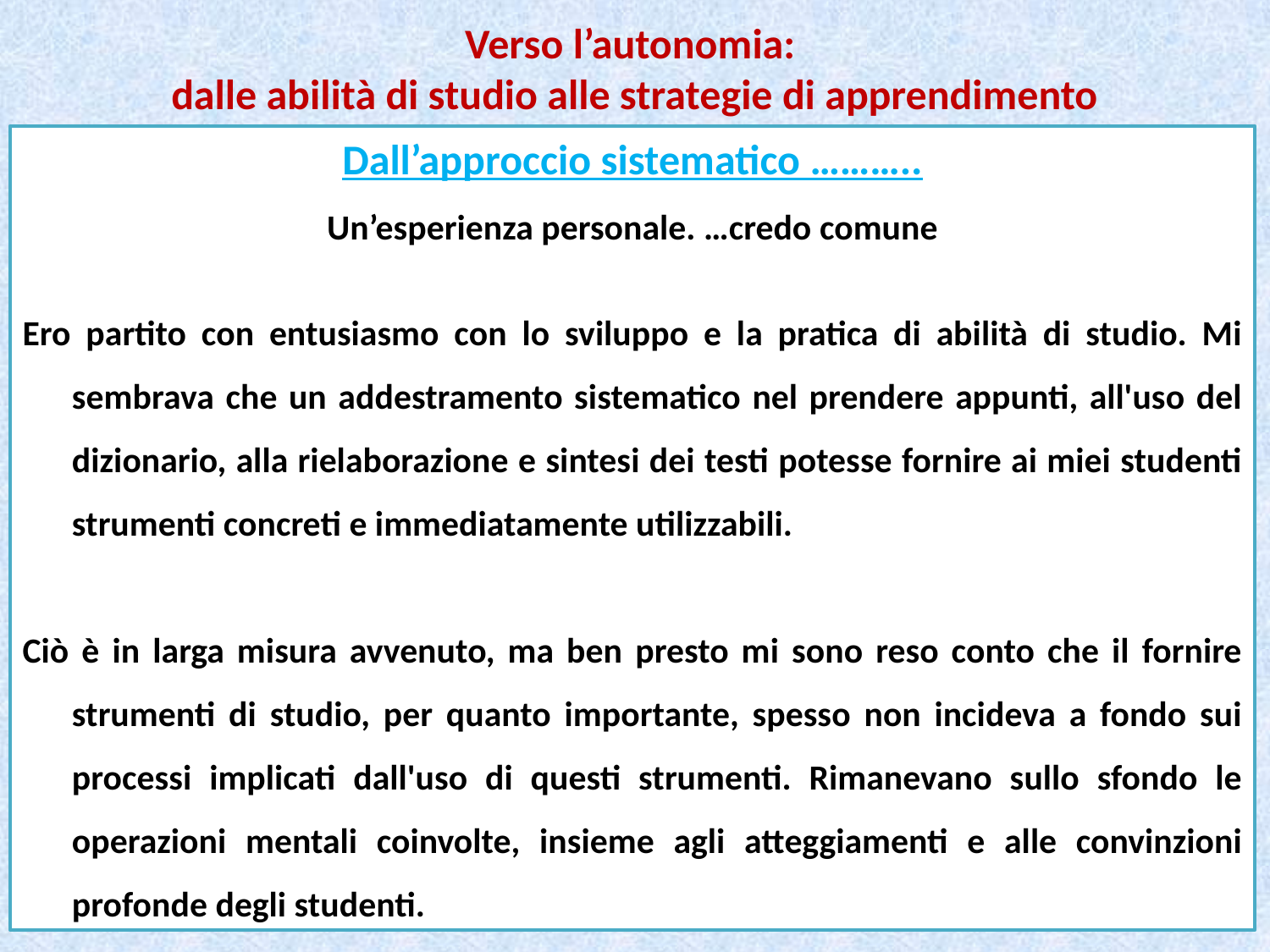

# Verso l’autonomia: dalle abilità di studio alle strategie di apprendimento
Dall’approccio sistematico ………..
Un’esperienza personale. …credo comune

Ero partito con entusiasmo con lo sviluppo e la pratica di abilità di studio. Mi sembrava che un addestramento sistematico nel prendere appunti, all'uso del dizionario, alla rielaborazione e sintesi dei testi potesse fornire ai miei studenti strumenti concreti e immediatamente utilizzabili.

Ciò è in larga misura avvenuto, ma ben presto mi sono reso conto che il fornire strumenti di studio, per quanto importante, spesso non incideva a fondo sui processi implicati dall'uso di questi strumenti. Rimanevano sullo sfondo le operazioni mentali coinvolte, insieme agli atteggiamenti e alle convinzioni profonde degli studenti.